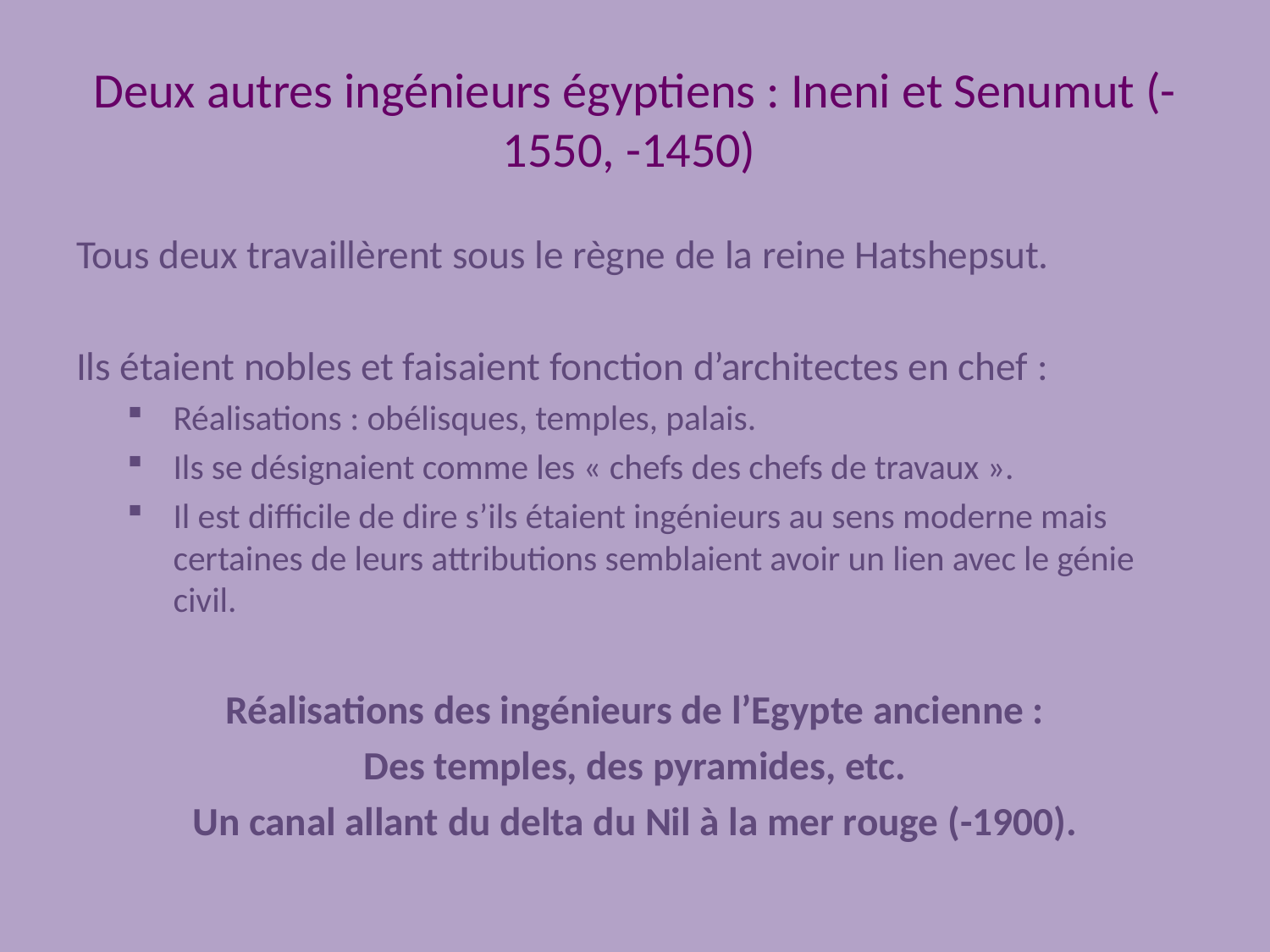

# Deux autres ingénieurs égyptiens : Ineni et Senumut (-1550, -1450)
Tous deux travaillèrent sous le règne de la reine Hatshepsut.

Ils étaient nobles et faisaient fonction d’architectes en chef :
Réalisations : obélisques, temples, palais.
Ils se désignaient comme les « chefs des chefs de travaux ».
Il est difficile de dire s’ils étaient ingénieurs au sens moderne mais certaines de leurs attributions semblaient avoir un lien avec le génie civil.

Réalisations des ingénieurs de l’Egypte ancienne :
Des temples, des pyramides, etc.
Un canal allant du delta du Nil à la mer rouge (-1900).